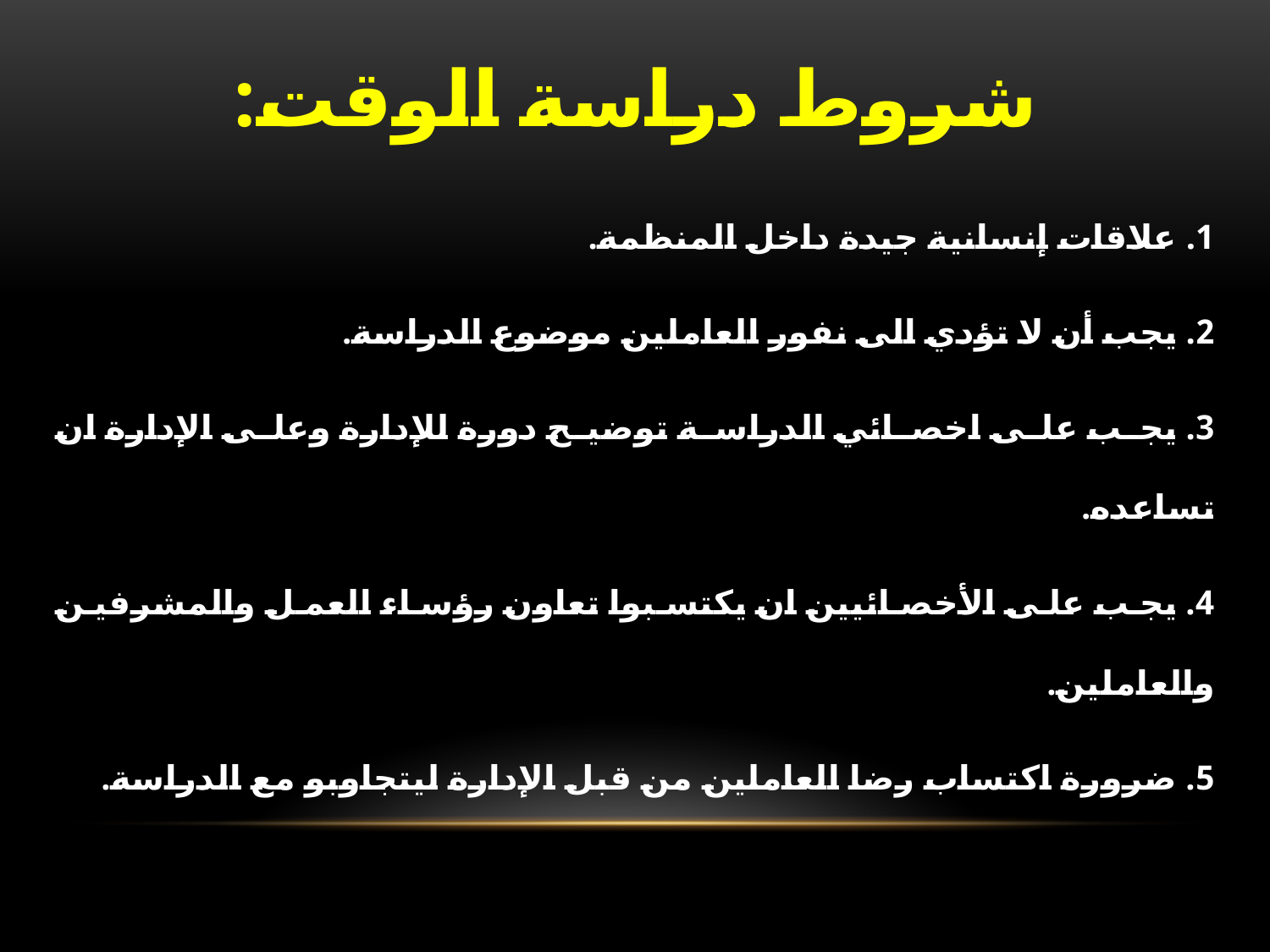

# شروط دراسة الوقت:
1. علاقات إنسانية جيدة داخل المنظمة.
2. يجب أن لا تؤدي الى نفور العاملين موضوع الدراسة.
3. يجب على اخصائي الدراسة توضيح دورة للإدارة وعلى الإدارة ان تساعده.
4. يجب على الأخصائيين ان يكتسبوا تعاون رؤساء العمل والمشرفين والعاملين.
5. ضرورة اكتساب رضا العاملين من قبل الإدارة ليتجاوبو مع الدراسة.